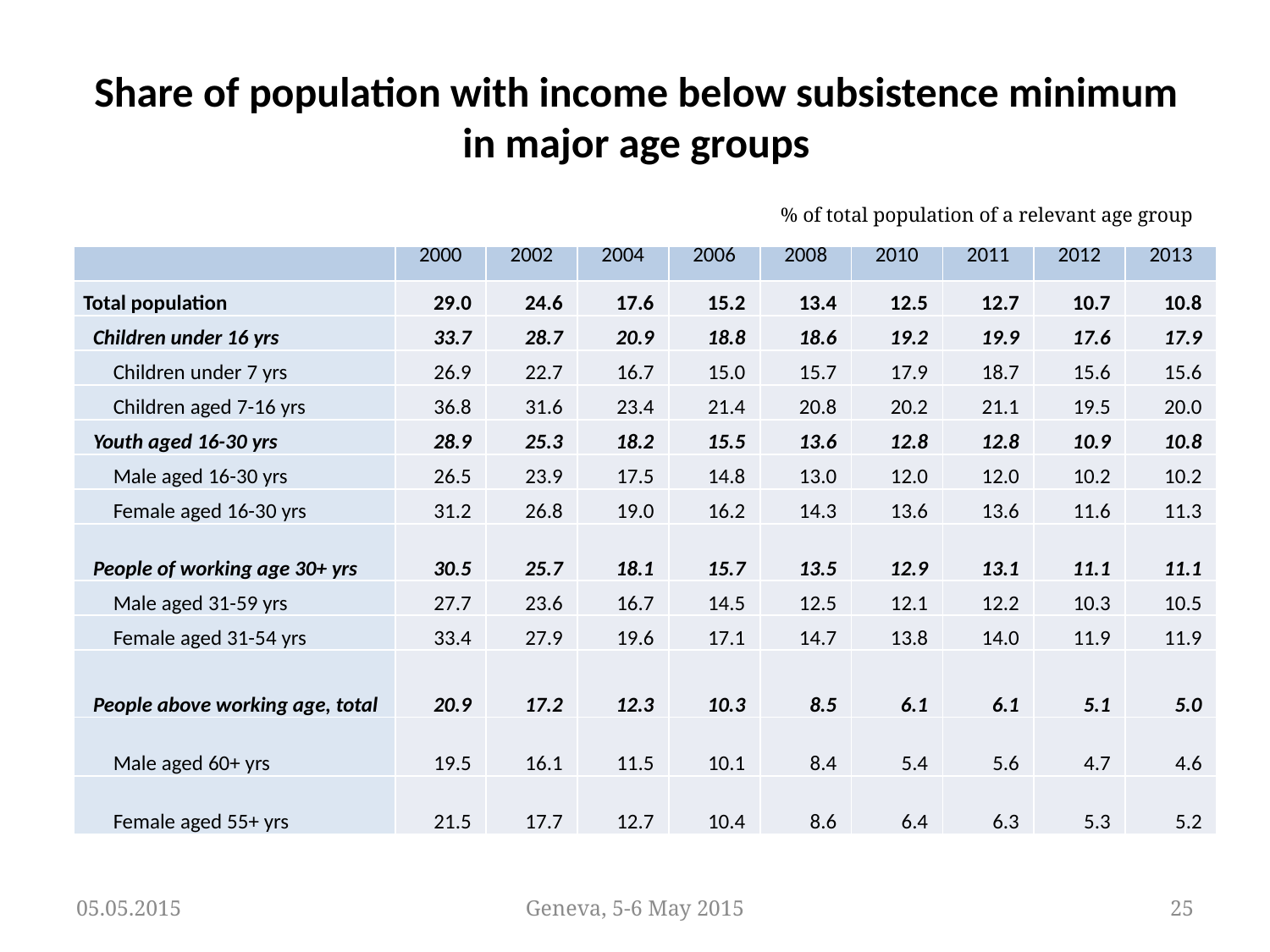

# Share of population with income below subsistence minimum in major age groups
% of total population of a relevant age group
|  | 2000 | 2002 | 2004 | 2006 | 2008 | 2010 | 2011 | 2012 | 2013 |
| --- | --- | --- | --- | --- | --- | --- | --- | --- | --- |
| Total population | 29.0 | 24.6 | 17.6 | 15.2 | 13.4 | 12.5 | 12.7 | 10.7 | 10.8 |
| Children under 16 yrs | 33.7 | 28.7 | 20.9 | 18.8 | 18.6 | 19.2 | 19.9 | 17.6 | 17.9 |
| Children under 7 yrs | 26.9 | 22.7 | 16.7 | 15.0 | 15.7 | 17.9 | 18.7 | 15.6 | 15.6 |
| Children aged 7-16 yrs | 36.8 | 31.6 | 23.4 | 21.4 | 20.8 | 20.2 | 21.1 | 19.5 | 20.0 |
| Youth aged 16-30 yrs | 28.9 | 25.3 | 18.2 | 15.5 | 13.6 | 12.8 | 12.8 | 10.9 | 10.8 |
| Male aged 16-30 yrs | 26.5 | 23.9 | 17.5 | 14.8 | 13.0 | 12.0 | 12.0 | 10.2 | 10.2 |
| Female aged 16-30 yrs | 31.2 | 26.8 | 19.0 | 16.2 | 14.3 | 13.6 | 13.6 | 11.6 | 11.3 |
| People of working age 30+ yrs | 30.5 | 25.7 | 18.1 | 15.7 | 13.5 | 12.9 | 13.1 | 11.1 | 11.1 |
| Male aged 31-59 yrs | 27.7 | 23.6 | 16.7 | 14.5 | 12.5 | 12.1 | 12.2 | 10.3 | 10.5 |
| Female aged 31-54 yrs | 33.4 | 27.9 | 19.6 | 17.1 | 14.7 | 13.8 | 14.0 | 11.9 | 11.9 |
| People above working age, total | 20.9 | 17.2 | 12.3 | 10.3 | 8.5 | 6.1 | 6.1 | 5.1 | 5.0 |
| Male aged 60+ yrs | 19.5 | 16.1 | 11.5 | 10.1 | 8.4 | 5.4 | 5.6 | 4.7 | 4.6 |
| Female aged 55+ yrs | 21.5 | 17.7 | 12.7 | 10.4 | 8.6 | 6.4 | 6.3 | 5.3 | 5.2 |
05.05.2015
Geneva, 5-6 May 2015
25